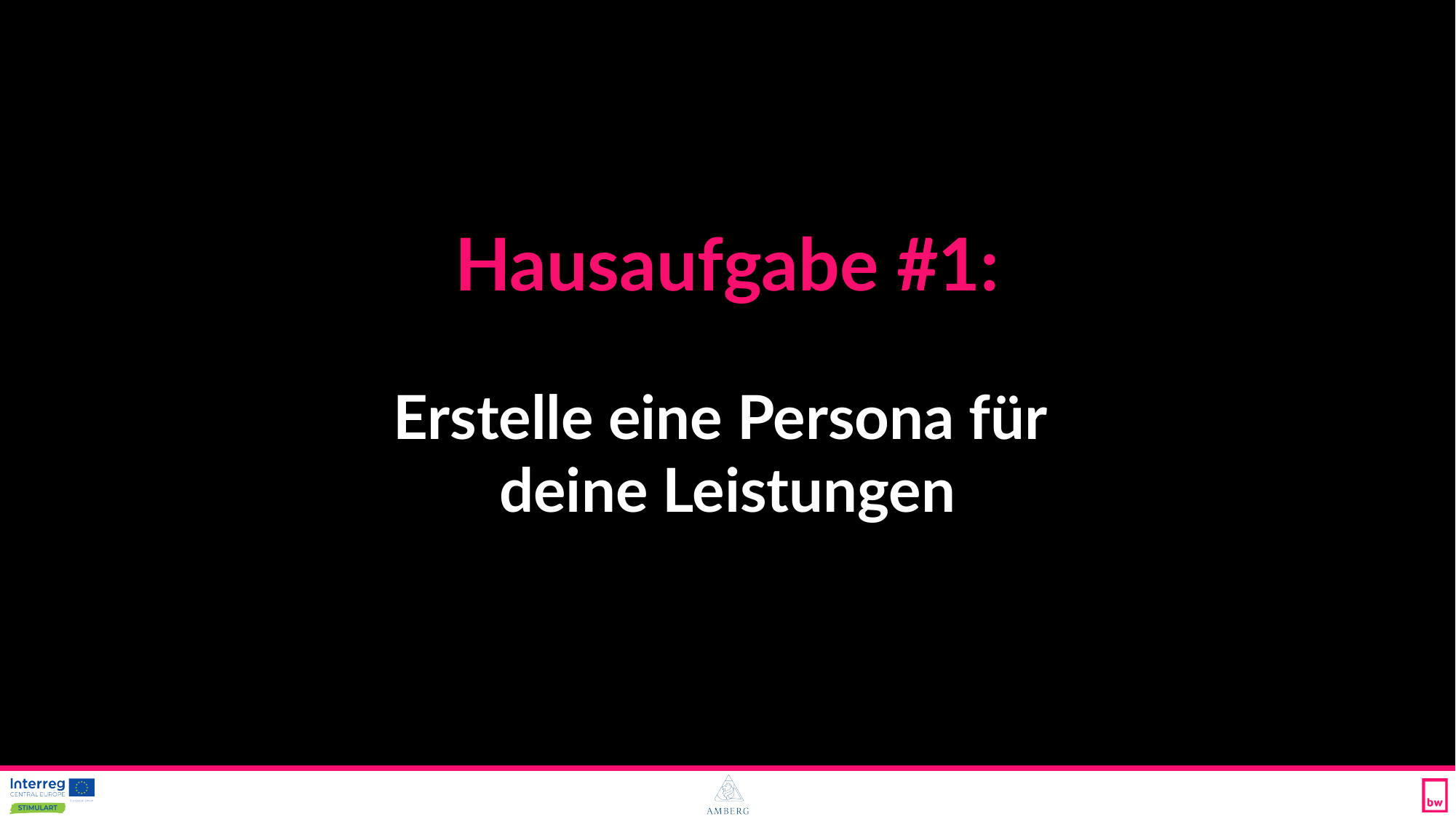

Hausaufgabe #1:

Erstelle eine Persona für
deine Leistungen